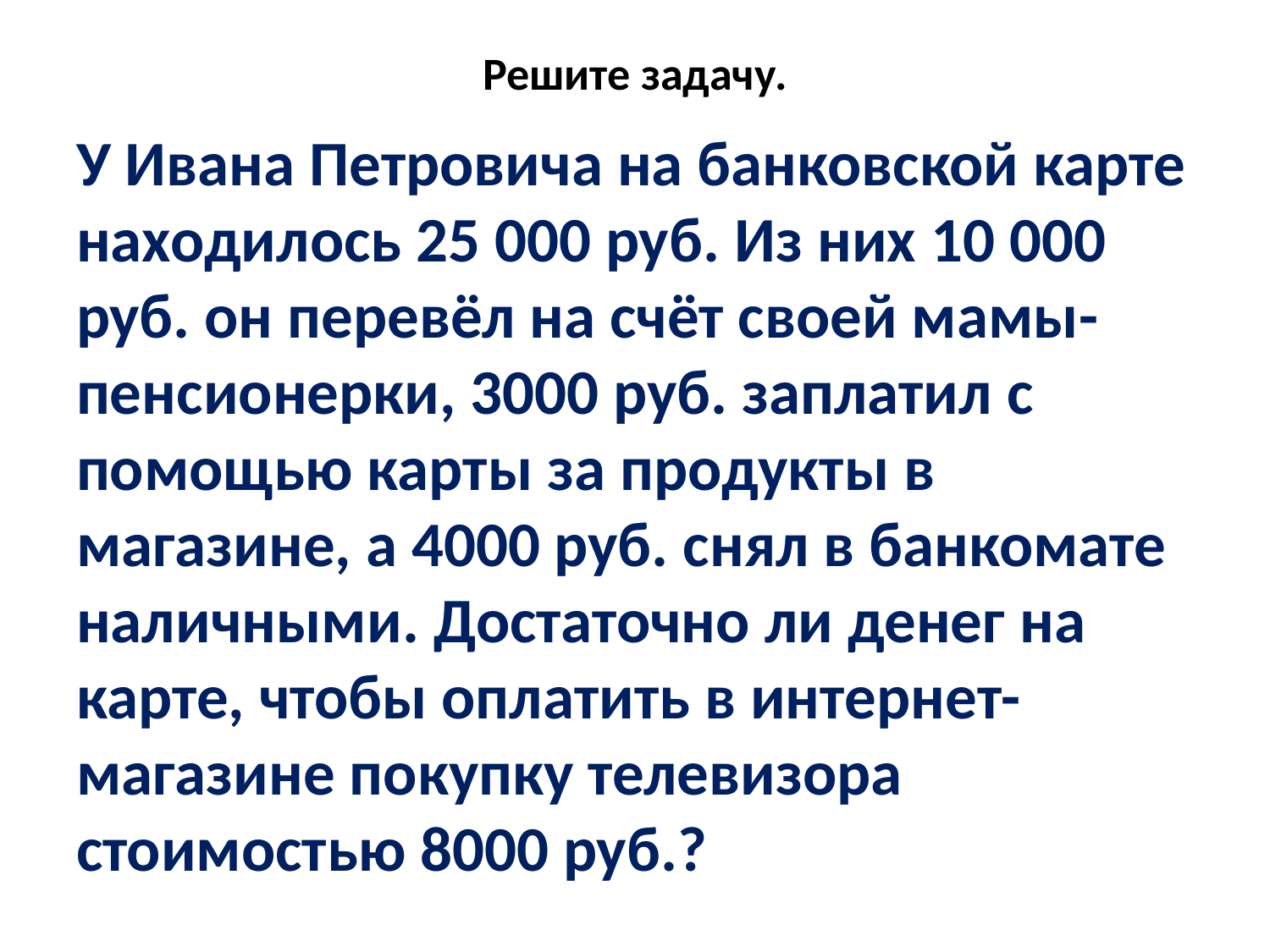

# Решите задачу.
У Ивана Петровича на банковской карте находилось 25 000 руб. Из них 10 000 руб. он перевёл на счёт своей мамы-пенсионерки, 3000 руб. заплатил с помощью карты за продукты в магазине, а 4000 руб. снял в банкомате наличными. Достаточно ли денег на карте, чтобы оплатить в интернет-магазине покупку телевизора стоимостью 8000 руб.?